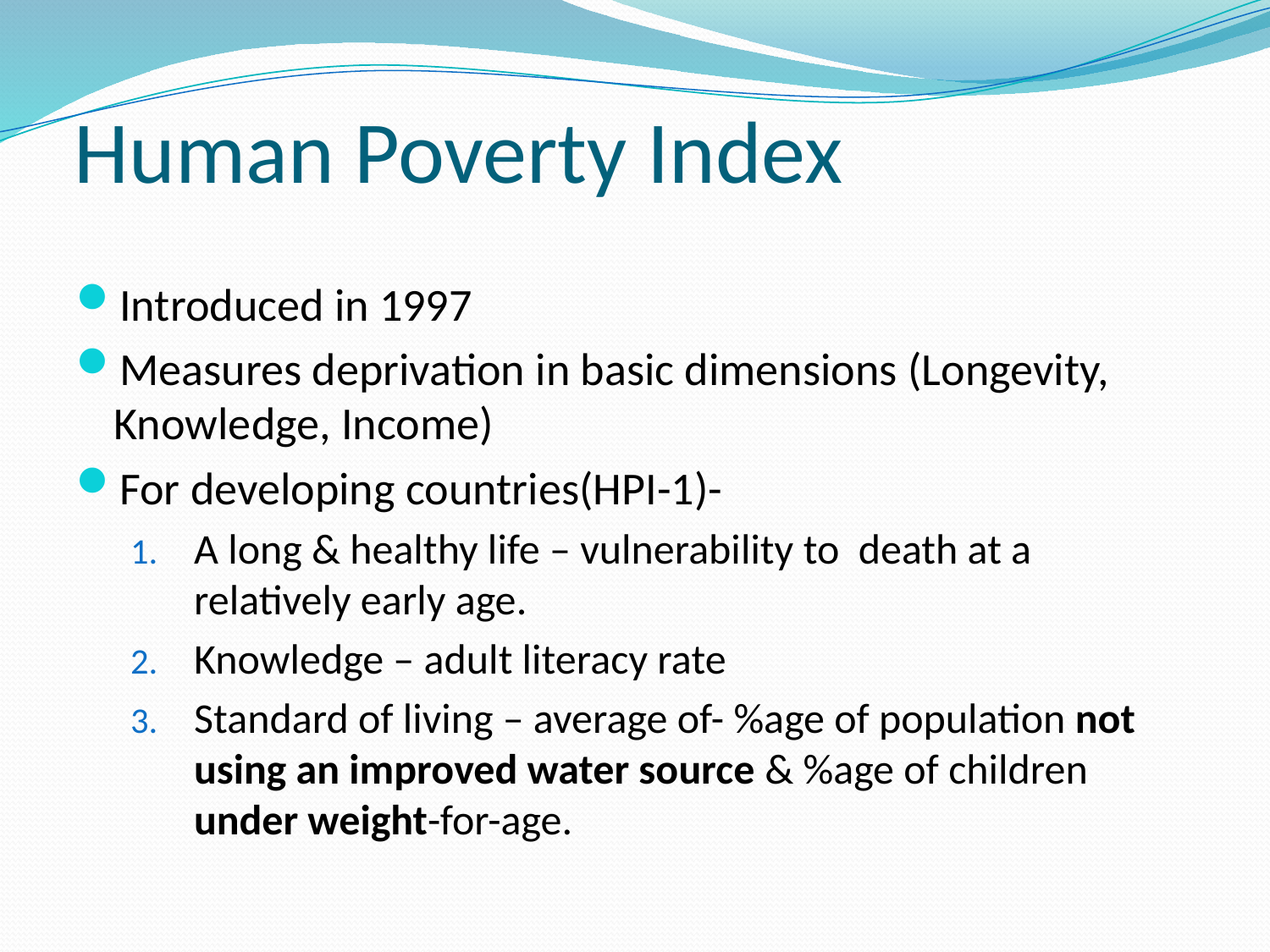

# Human Poverty Index
Introduced in 1997
Measures deprivation in basic dimensions (Longevity, Knowledge, Income)
For developing countries(HPI-1)-
A long & healthy life – vulnerability to  death at a relatively early age.
Knowledge – adult literacy rate
Standard of living – average of- %age of population not using an improved water source & %age of children under weight-for-age.